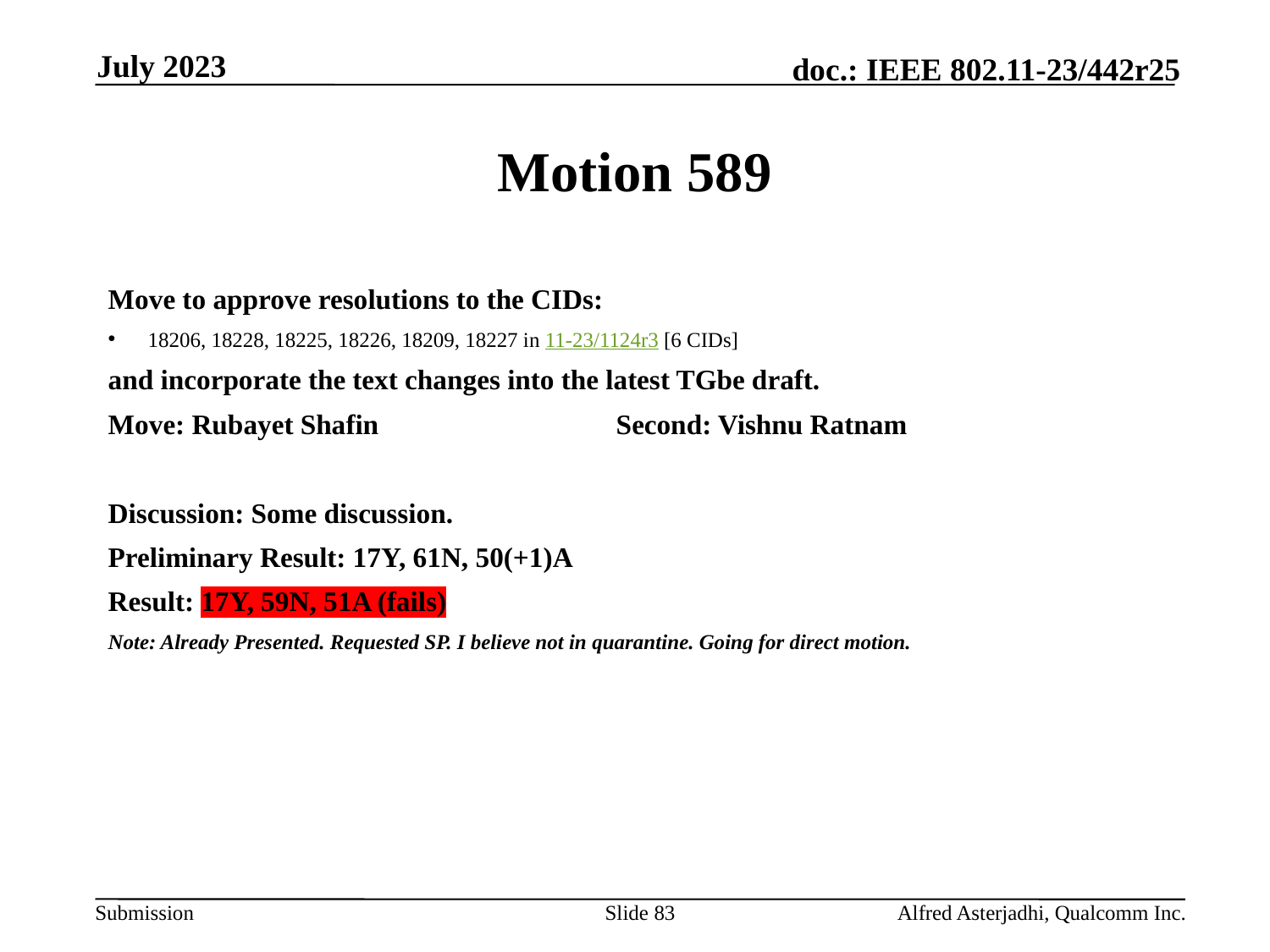

July 2023
# Motion 589
Move to approve resolutions to the CIDs:
18206, 18228, 18225, 18226, 18209, 18227 in 11-23/1124r3 [6 CIDs]
and incorporate the text changes into the latest TGbe draft.
Move: Rubayet Shafin		Second: Vishnu Ratnam

Discussion: Some discussion.
Preliminary Result: 17Y, 61N, 50(+1)A
Result: 17Y, 59N, 51A (fails)
Note: Already Presented. Requested SP. I believe not in quarantine. Going for direct motion.
Slide 83
Alfred Asterjadhi, Qualcomm Inc.